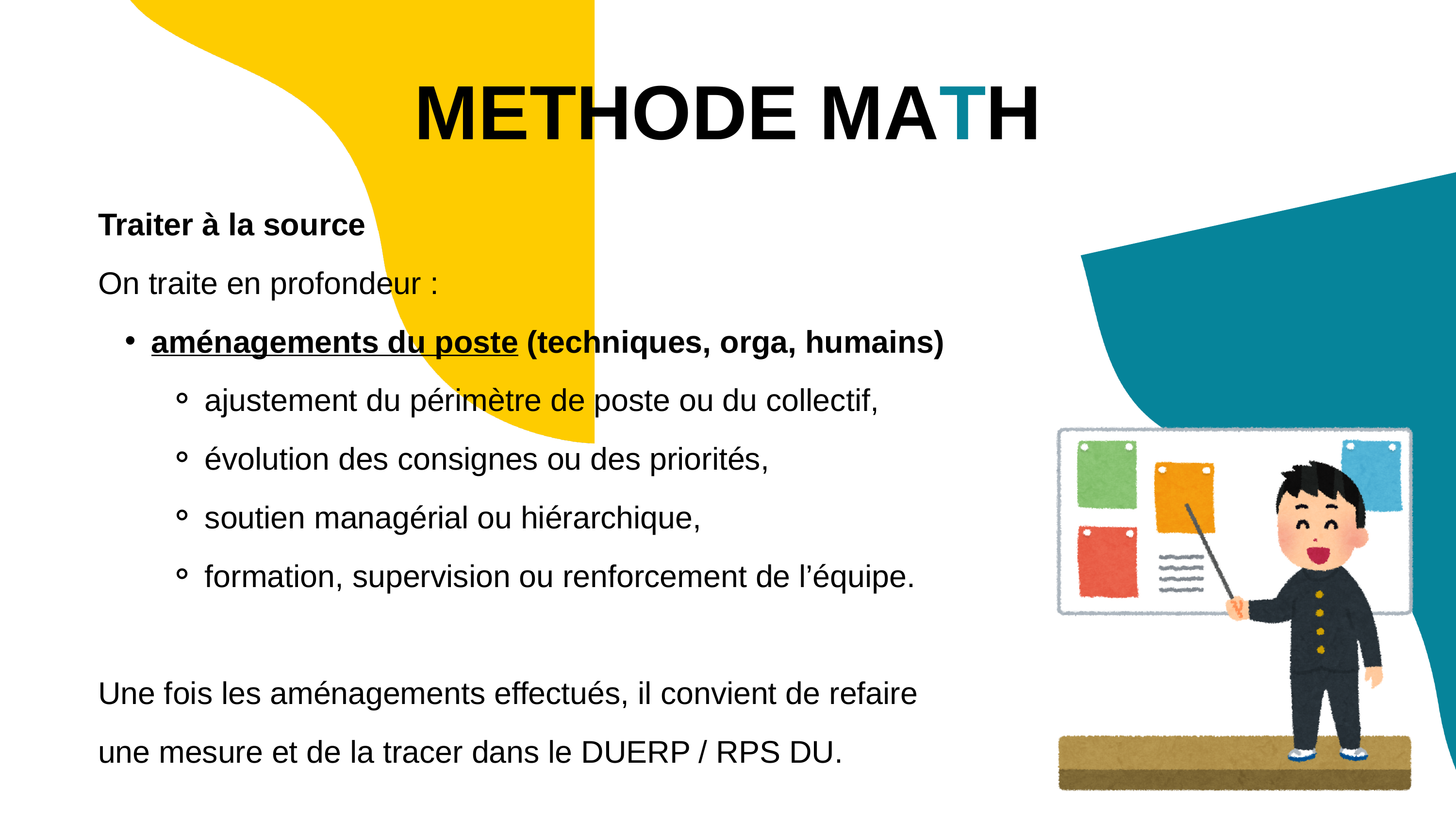

METHODE MATH
Traiter à la source
On traite en profondeur :
aménagements du poste (techniques, orga, humains)
ajustement du périmètre de poste ou du collectif,
évolution des consignes ou des priorités,
soutien managérial ou hiérarchique,
formation, supervision ou renforcement de l’équipe.

Une fois les aménagements effectués, il convient de refaire
une mesure et de la tracer dans le DUERP / RPS DU.